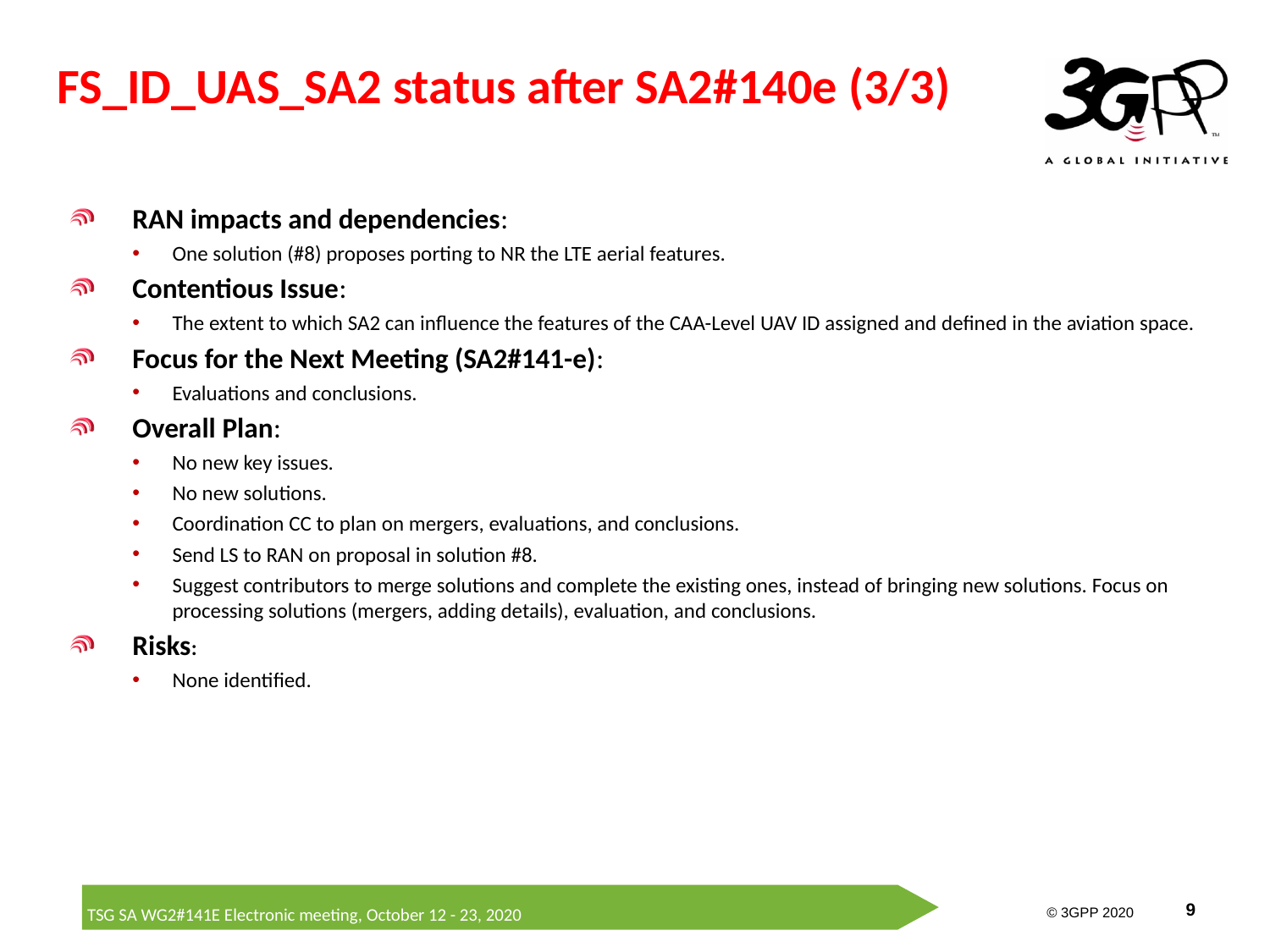

# FS_ID_UAS_SA2 status after SA2#140e (3/3)
RAN impacts and dependencies:
One solution (#8) proposes porting to NR the LTE aerial features.
Contentious Issue:
The extent to which SA2 can influence the features of the CAA-Level UAV ID assigned and defined in the aviation space.
Focus for the Next Meeting (SA2#141-e):
Evaluations and conclusions.
Overall Plan:
No new key issues.
No new solutions.
Coordination CC to plan on mergers, evaluations, and conclusions.
Send LS to RAN on proposal in solution #8.
Suggest contributors to merge solutions and complete the existing ones, instead of bringing new solutions. Focus on processing solutions (mergers, adding details), evaluation, and conclusions.
Risks:
None identified.